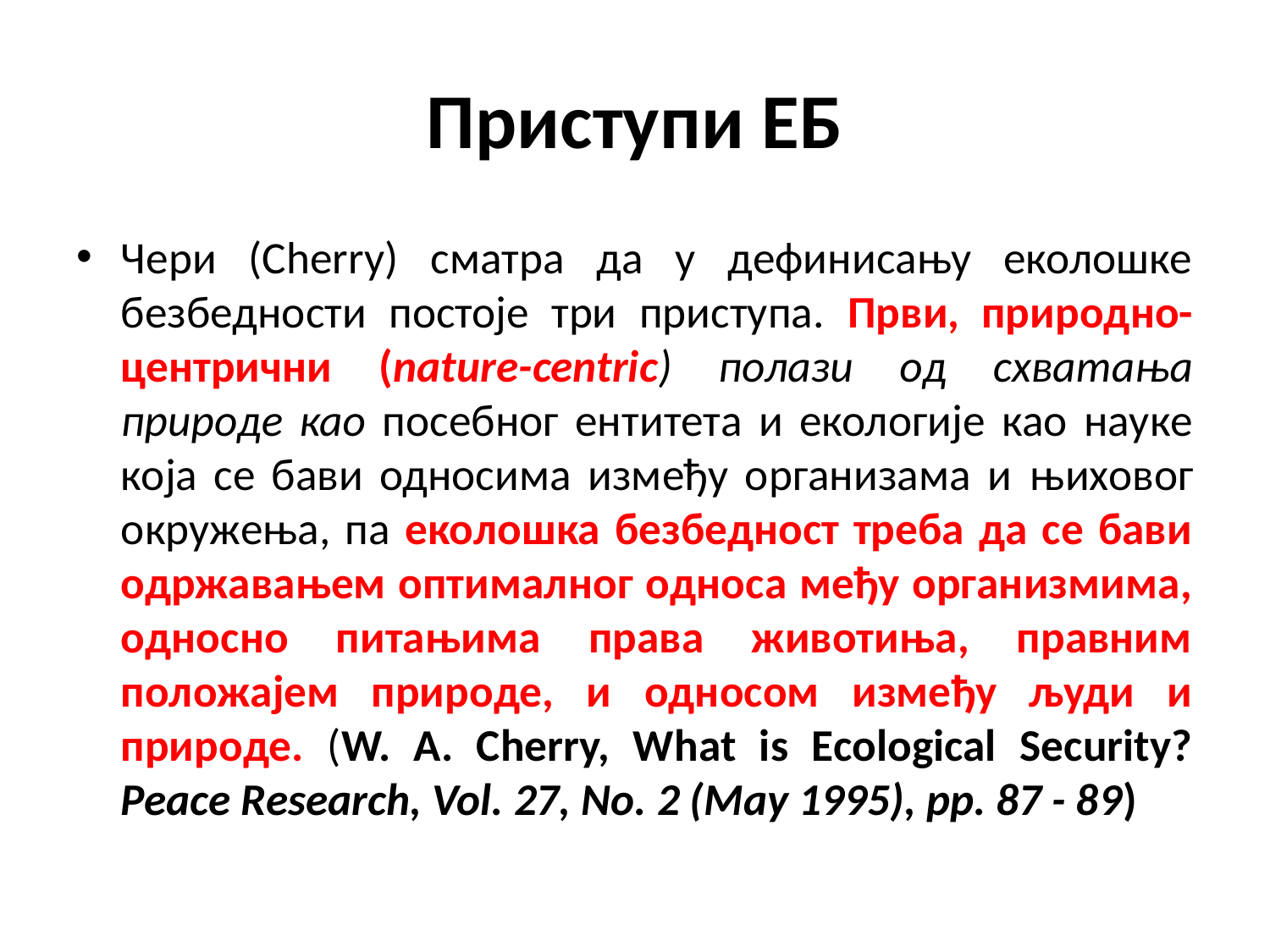

# Приступи ЕБ
Чери (Cherry) сматра да у дефинисању еколошке безбедности постоје три приступа. Први, природно-центрични (nature-centric) полази од схватања природе као посебног ентитета и екологије као науке која се бави односима између организама и њиховог окружења, па еколошка безбедност треба да се бави одржавањем оптималног односа међу организмима, односно питањима права животиња, правним положајем природе, и односом између људи и природе. (W. A. Cherry, What is Ecological Security? Peace Research, Vol. 27, No. 2 (May 1995), pp. 87 - 89)